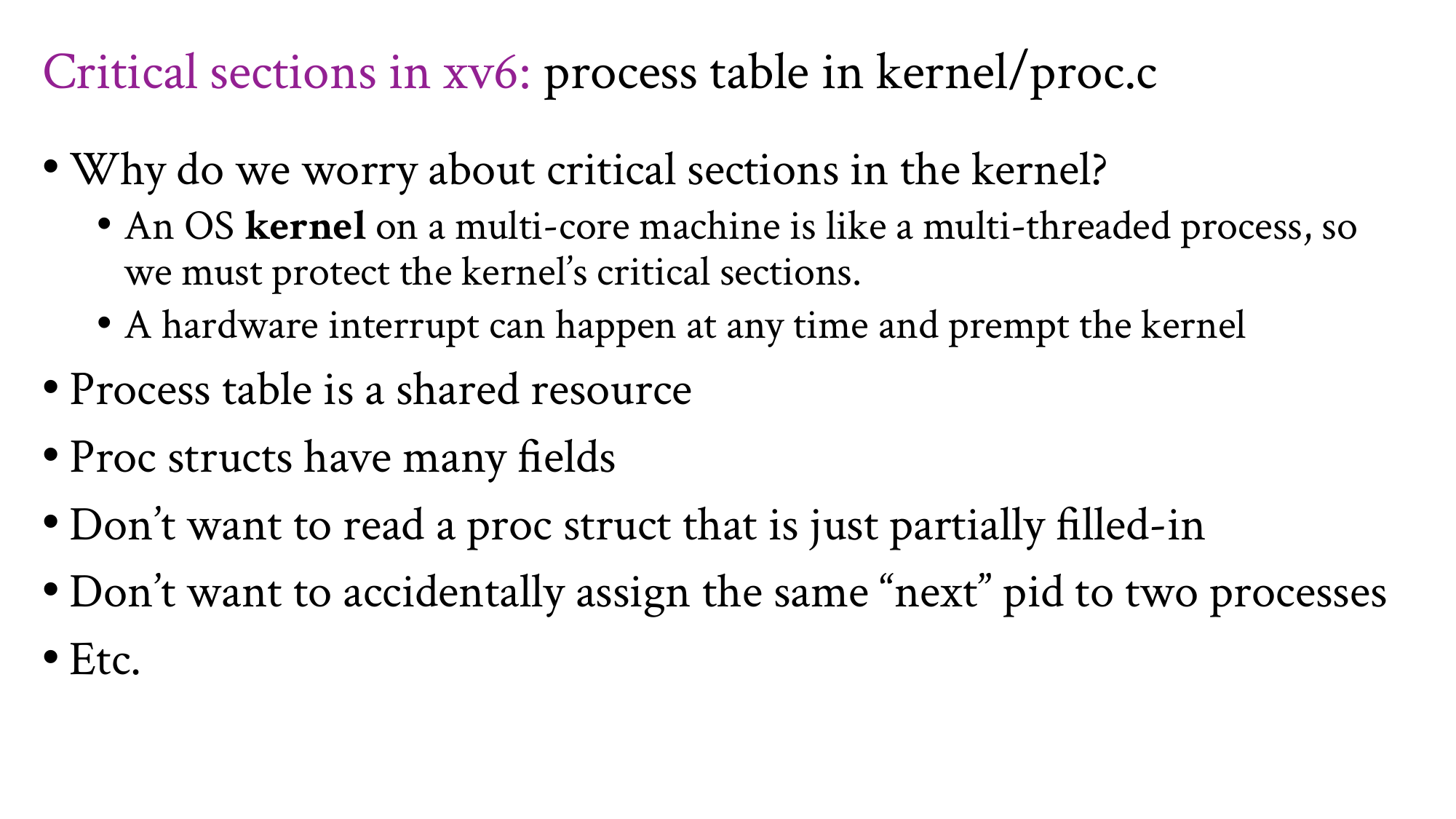

# Critical sections in xv6: process table in kernel/proc.c
Why do we worry about critical sections in the kernel?
An OS kernel on a multi-core machine is like a multi-threaded process, so we must protect the kernel’s critical sections.
A hardware interrupt can happen at any time and prempt the kernel
Process table is a shared resource
Proc structs have many fields
Don’t want to read a proc struct that is just partially filled-in
Don’t want to accidentally assign the same “next” pid to two processes
Etc.